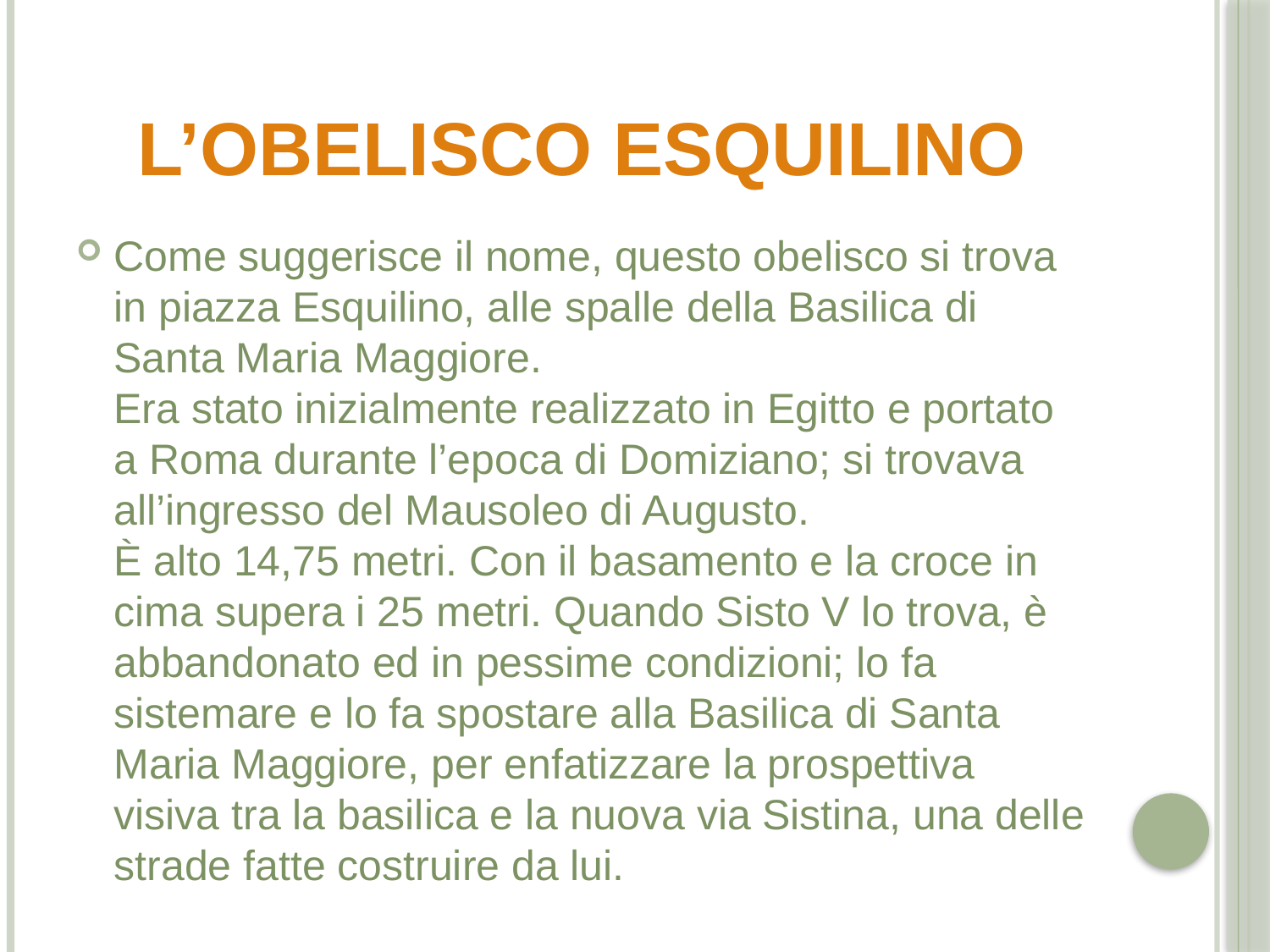

# L’obelisco Esquilino
Come suggerisce il nome, questo obelisco si trova in piazza Esquilino, alle spalle della Basilica di Santa Maria Maggiore.
Era stato inizialmente realizzato in Egitto e portato a Roma durante l’epoca di Domiziano; si trovava all’ingresso del Mausoleo di Augusto.
È alto 14,75 metri. Con il basamento e la croce in cima supera i 25 metri. Quando Sisto V lo trova, è abbandonato ed in pessime condizioni; lo fa sistemare e lo fa spostare alla Basilica di Santa Maria Maggiore, per enfatizzare la prospettiva visiva tra la basilica e la nuova via Sistina, una delle strade fatte costruire da lui.